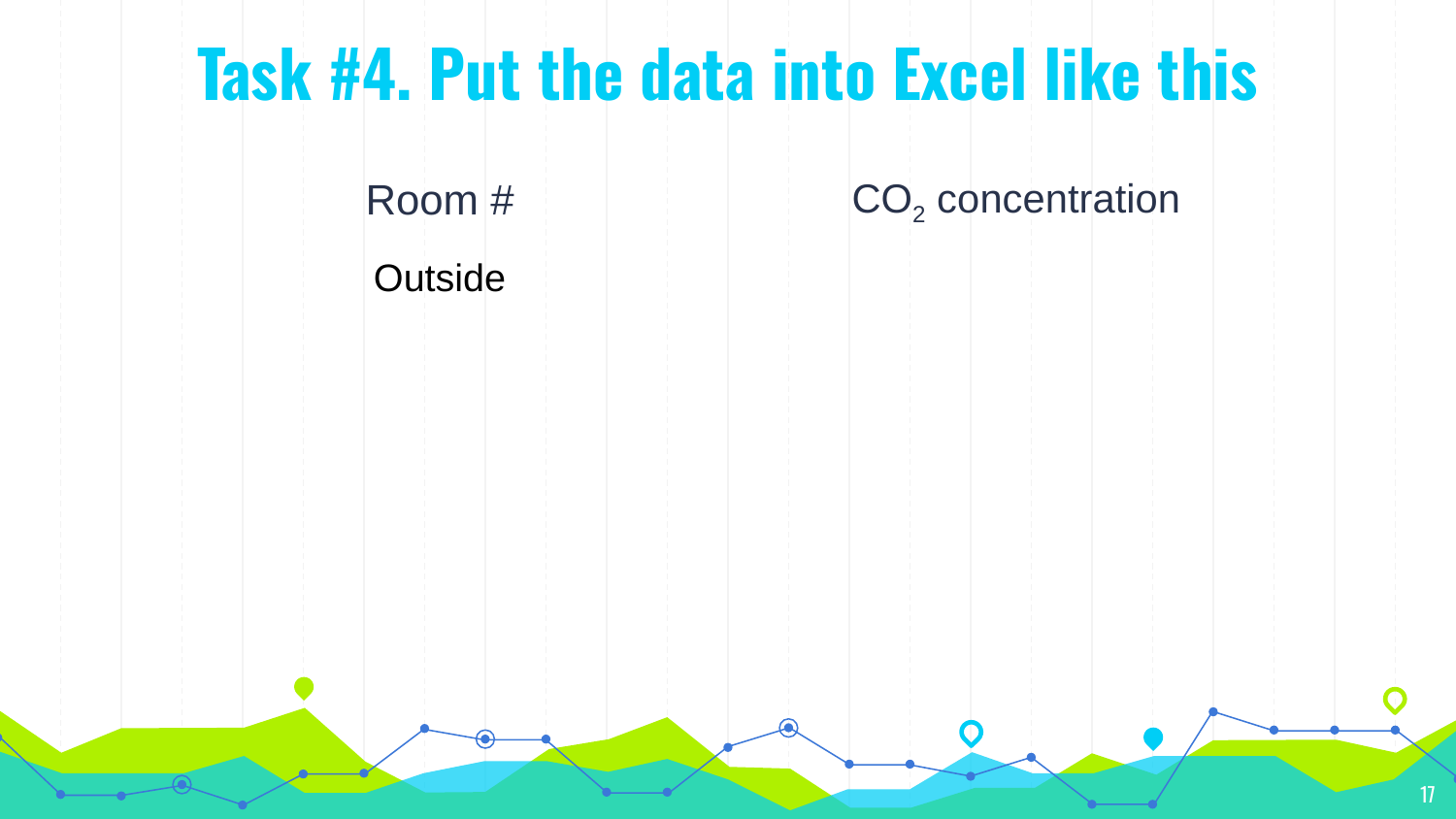

# Task #4. Put the data into Excel like this
| Room # | CO2 concentration |
| --- | --- |
| Outside |  |
|  |  |
|  |  |
|  |  |
|  |  |
|  |  |
|  |  |
17